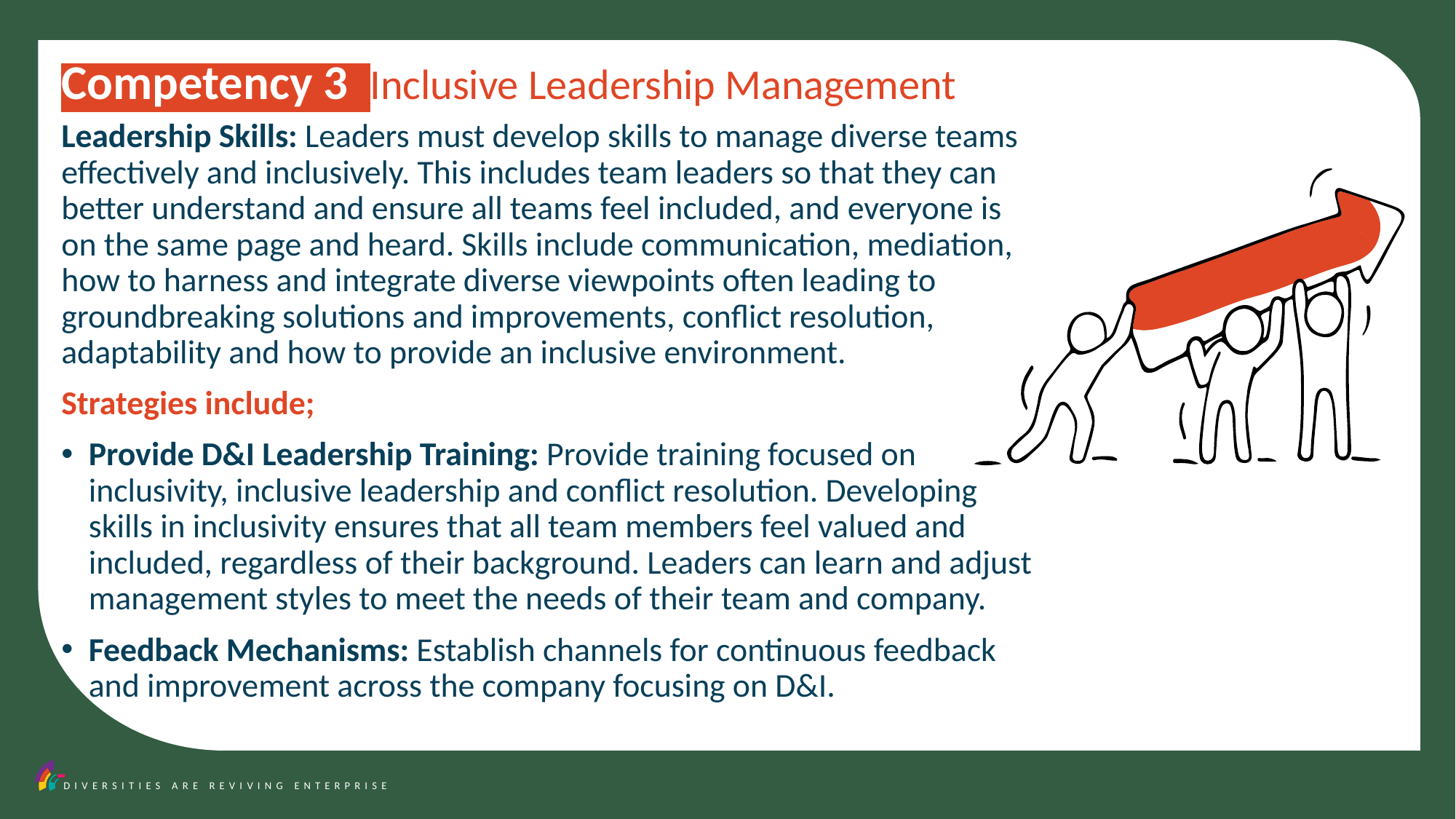

Competency 3  Inclusive Leadership Management

Leadership Skills: Leaders must develop skills to manage diverse teams effectively and inclusively. This includes team leaders so that they can better understand and ensure all teams feel included, and everyone is on the same page and heard. Skills include communication, mediation, how to harness and integrate diverse viewpoints often leading to groundbreaking solutions and improvements, conflict resolution, adaptability and how to provide an inclusive environment.
Strategies include;
Provide D&I Leadership Training: Provide training focused on inclusivity, inclusive leadership and conflict resolution. Developing skills in inclusivity ensures that all team members feel valued and included, regardless of their background. Leaders can learn and adjust management styles to meet the needs of their team and company.
Feedback Mechanisms: Establish channels for continuous feedback and improvement across the company focusing on D&I.